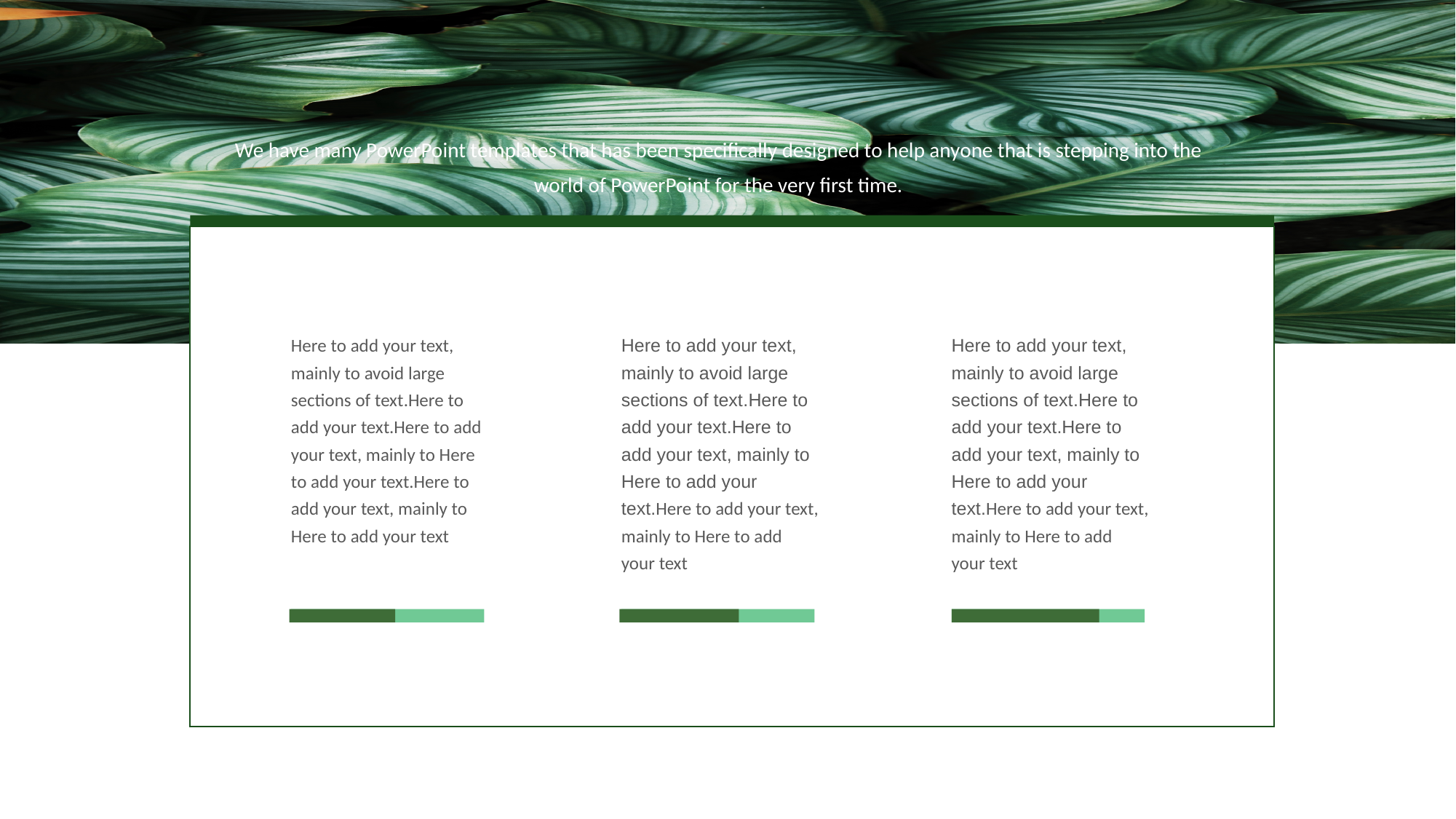

We have many PowerPoint templates that has been specifically designed to help anyone that is stepping into the
world of PowerPoint for the very first time.

Here to add your text, mainly to avoid large sections of text.Here to add your text.Here to add your text, mainly to Here to add your text.Here to add your text, mainly to Here to add your text

Here to add your text, mainly to avoid large sections of text.Here to add your text.Here to add your text, mainly to Here to add your text.Here to add your text, mainly to Here to add your text

Here to add your text, mainly to avoid large sections of text.Here to add your text.Here to add your text, mainly to Here to add your text.Here to add your text, mainly to Here to add your text